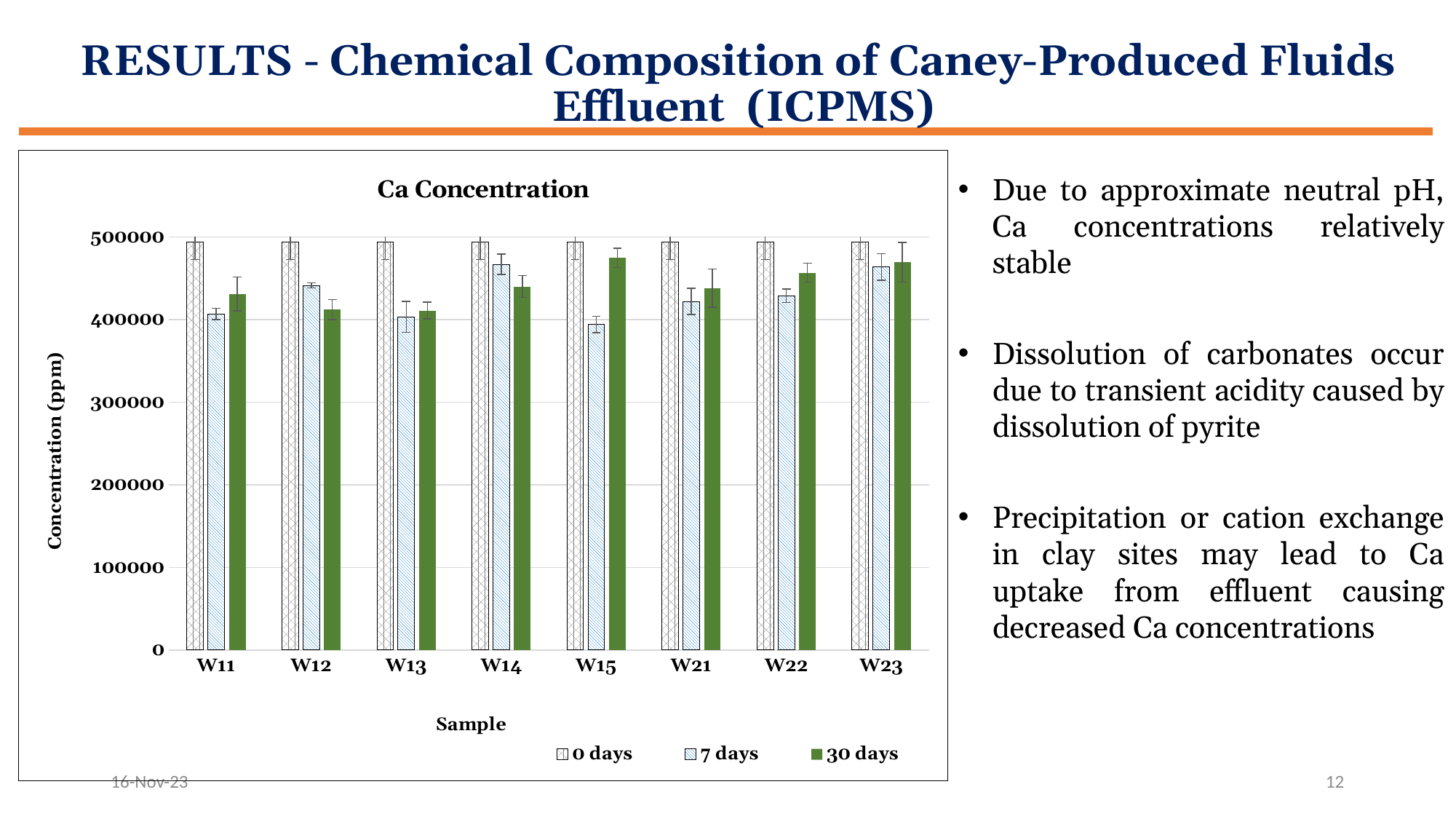

RESULTS - Chemical Composition of Caney-Produced Fluids  Effluent  (ICPMS)

### Chart: Ca Concentration

| Category | 0 days | 7 days | 30 days |
|---|---|---|---|
| W11 | 494052.25768299995 | 406614.832088 | 431069.704319 |
| W12 | 494052.25768299995 | 441292.561868 | 412014.70629799995 |
| W13 | 494052.25768299995 | 403210.514737 | 410863.82415500004 |
| W14 | 494052.25768299995 | 466723.924537 | 439798.57180700003 |
| W15 | 494052.25768299995 | 394016.082282 | 474640.57890699996 |
| W21 | 494052.25768299995 | 421729.782808 | 438092.808032 |
| W22 | 494052.25768299995 | 428776.64681099996 | 456574.885502 |
| W23 | 494052.25768299995 | 463751.39787300007 | 469422.02615099994 |
Due to approximate neutral pH, Ca concentrations relatively stable

Dissolution of carbonates occur due to transient acidity caused by dissolution of pyrite

Precipitation or cation exchange in clay sites may lead to Ca uptake from effluent causing decreased Ca concentrations
16-Nov-23
12